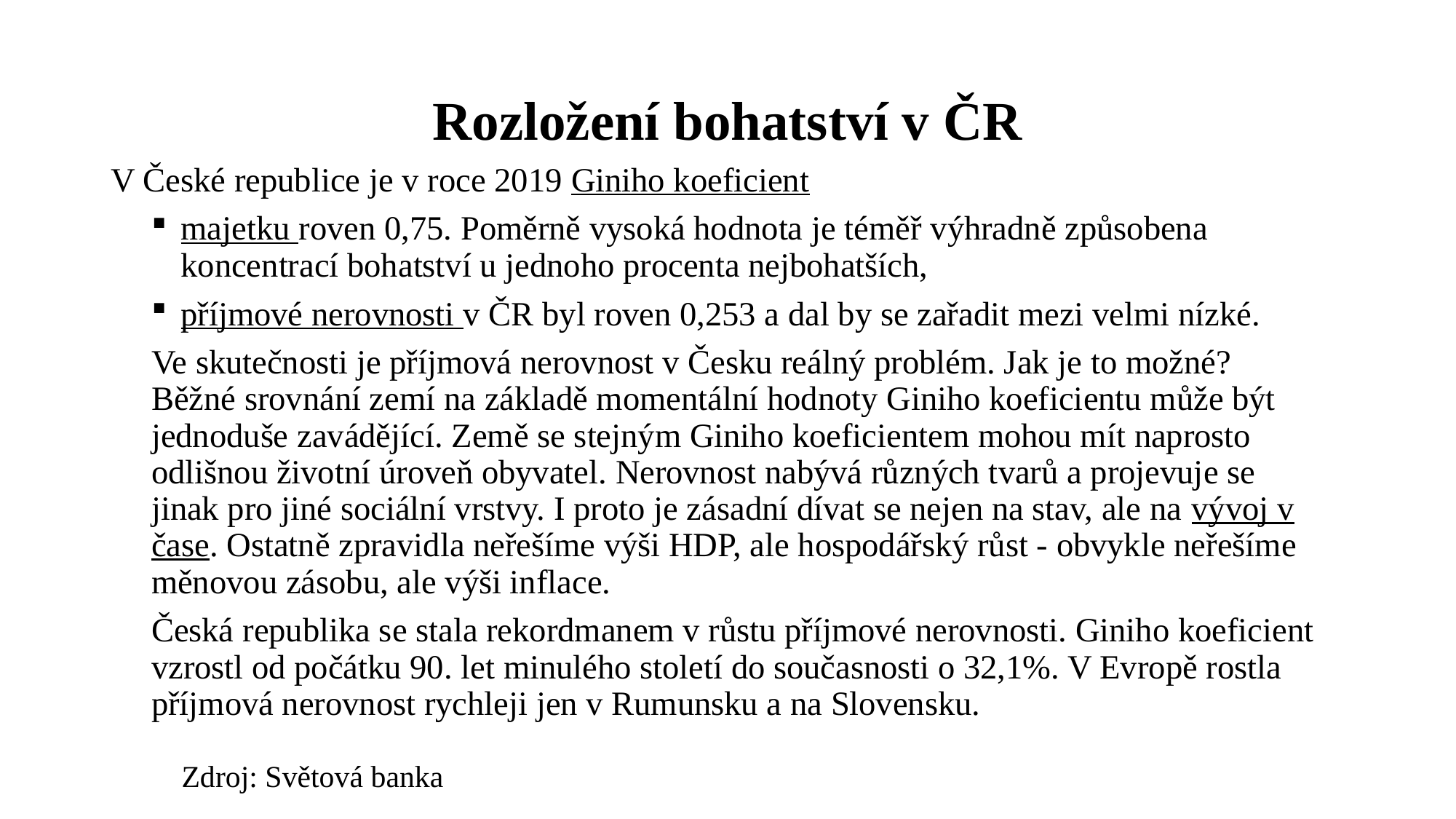

# Rozložení bohatství v ČR
V České republice je v roce 2019 Giniho koeficient
majetku roven 0,75. Poměrně vysoká hodnota je téměř výhradně způsobena koncentrací bohatství u jednoho procenta nejbohatších,
příjmové nerovnosti v ČR byl roven 0,253 a dal by se zařadit mezi velmi nízké.
Ve skutečnosti je příjmová nerovnost v Česku reálný problém. Jak je to možné? Běžné srovnání zemí na základě momentální hodnoty Giniho koeficientu může být jednoduše zavádějící. Země se stejným Giniho koeficientem mohou mít naprosto odlišnou životní úroveň obyvatel. Nerovnost nabývá různých tvarů a projevuje se jinak pro jiné sociální vrstvy. I proto je zásadní dívat se nejen na stav, ale na vývoj v čase. Ostatně zpravidla neřešíme výši HDP, ale hospodářský růst - obvykle neřešíme měnovou zásobu, ale výši inflace.
Česká republika se stala rekordmanem v růstu příjmové nerovnosti. Giniho koeficient vzrostl od počátku 90. let minulého století do současnosti o 32,1%. V Evropě rostla příjmová nerovnost rychleji jen v Rumunsku a na Slovensku.

Zdroj: Světová banka